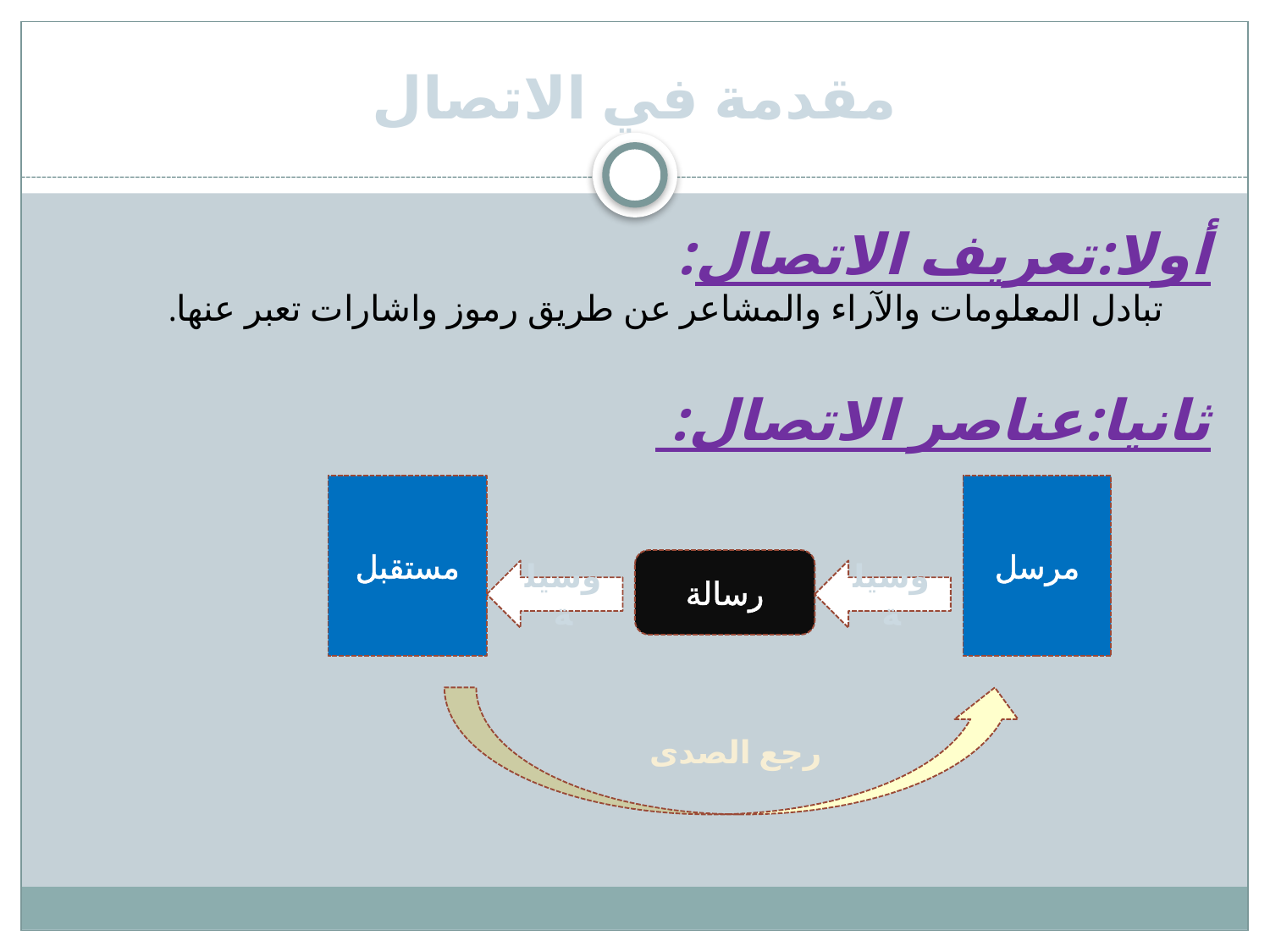

# مقدمة في الاتصال
أولا:تعريف الاتصال:
 تبادل المعلومات والآراء والمشاعر عن طريق رموز واشارات تعبر عنها.

ثانيا:عناصر الاتصال:

مستقبل
مرسل
رسالة
وسيلة
وسيلة
رجع الصدى